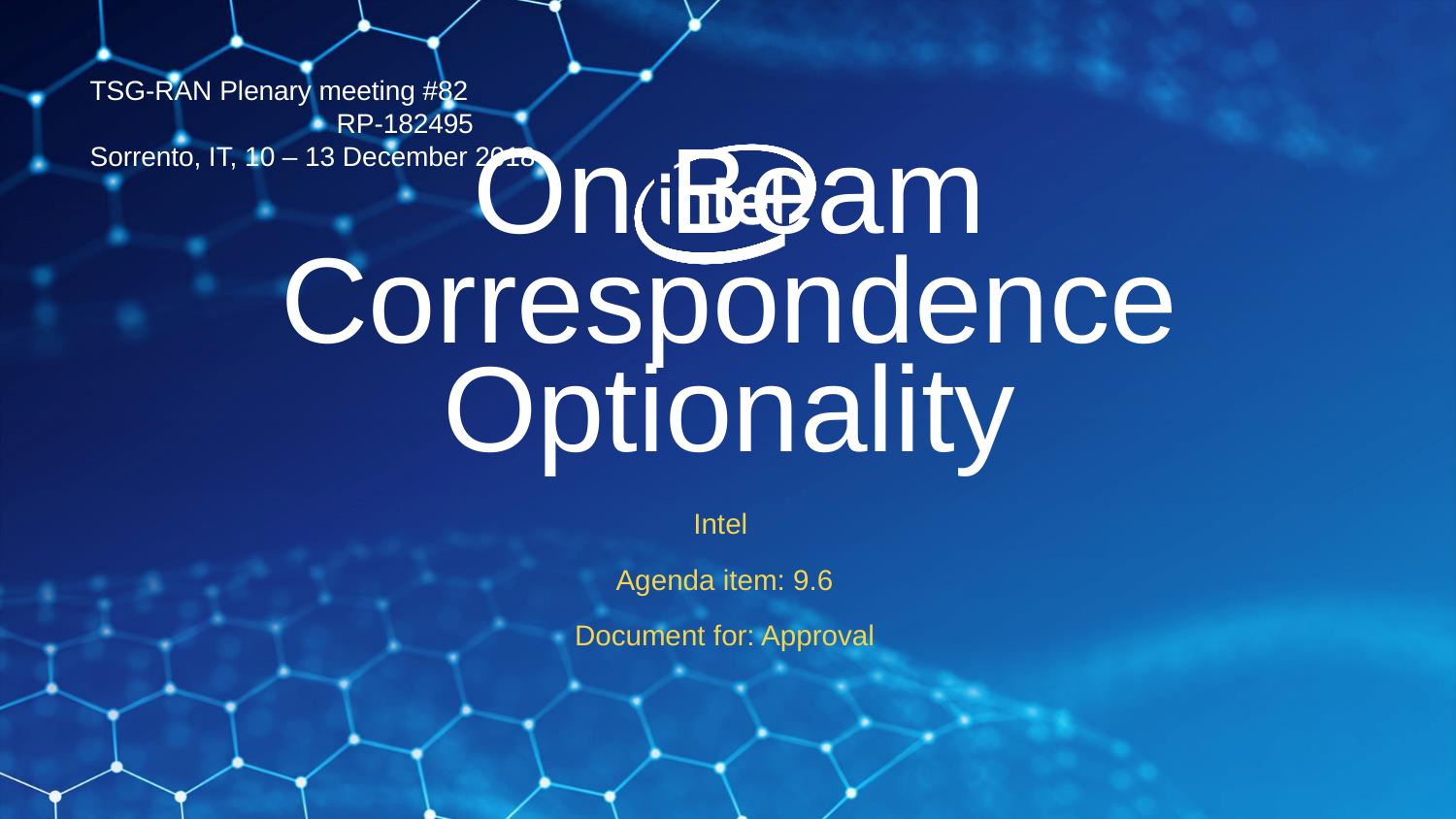

TSG-RAN Plenary meeting #82					                      	RP-182495
Sorrento, IT, 10 – 13 December 2018
# On Beam Correspondence Optionality
Intel
Agenda item: 9.6
Document for: Approval